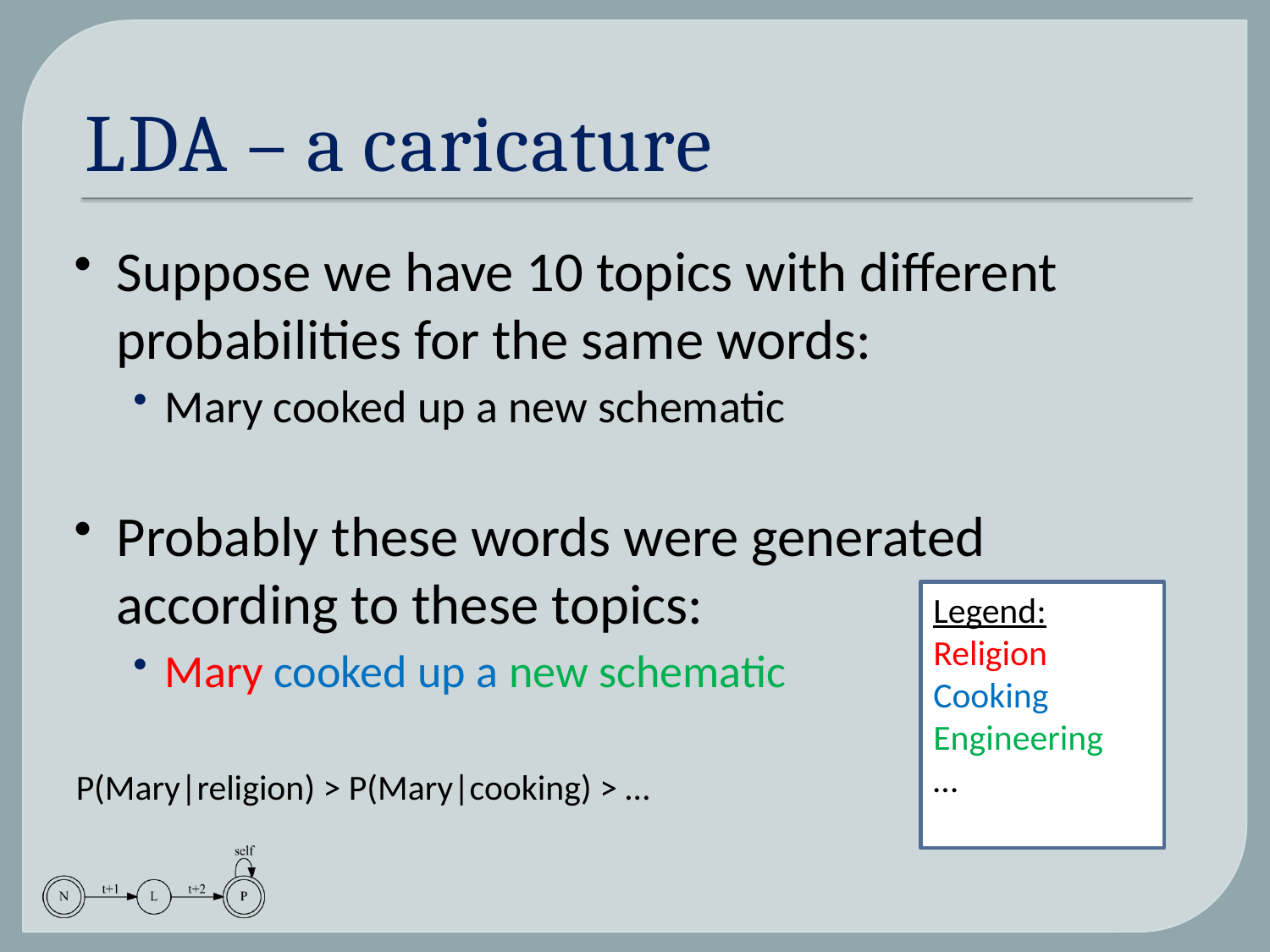

# LDA – a caricature
Suppose we have 10 topics with different probabilities for the same words:
Mary cooked up a new schematic

Probably these words were generated according to these topics:
Mary cooked up a new schematic

P(Mary|religion) > P(Mary|cooking) > …

Legend:
Religion
Cooking
Engineering
…